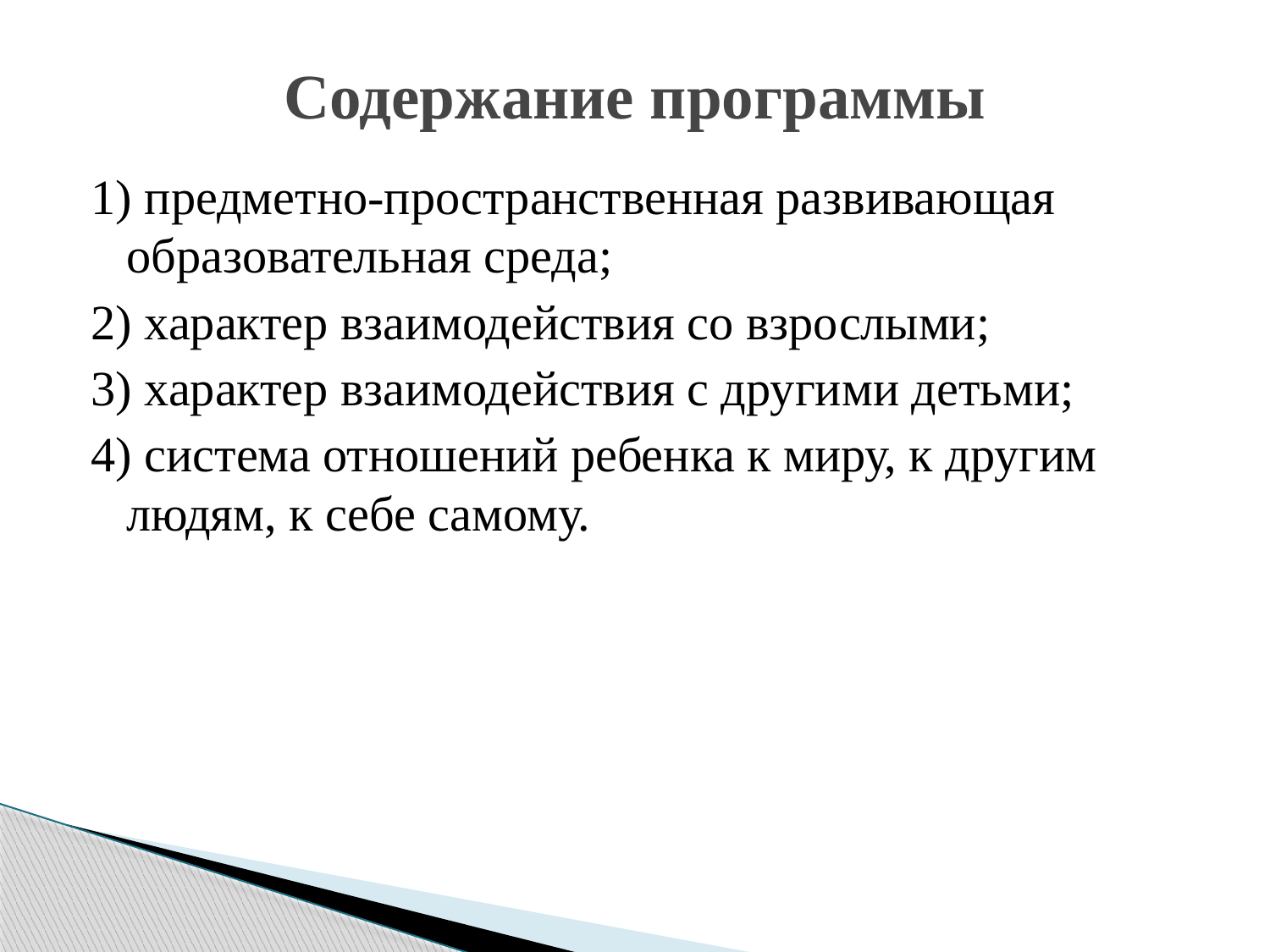

# Содержание программы
1) предметно-пространственная развивающая образовательная среда;
2) характер взаимодействия со взрослыми;
3) характер взаимодействия с другими детьми;
4) система отношений ребенка к миру, к другим людям, к себе самому.